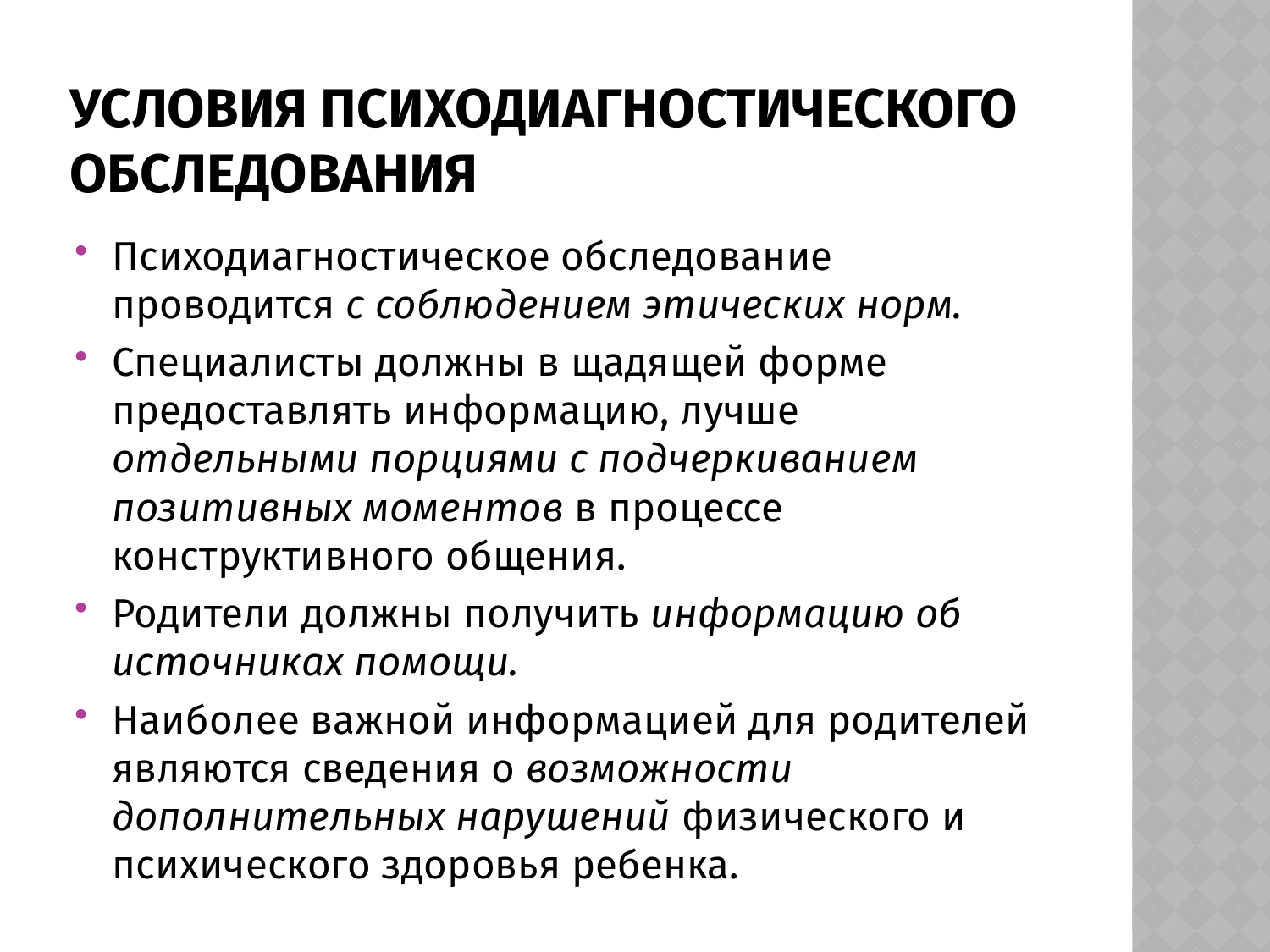

# Условия психодиагностического обследования
Психодиагностическое обследование проводится с соблюдением этических норм.
Специалисты должны в щадящей форме предоставлять информацию, лучше отдельными порциями с подчеркиванием позитивных моментов в процессе конструктивного общения.
Родители должны получить информацию об источниках помощи.
Наиболее важной информацией для родителей являются сведения о возможности дополнительных нарушений физического и психического здоровья ребенка.